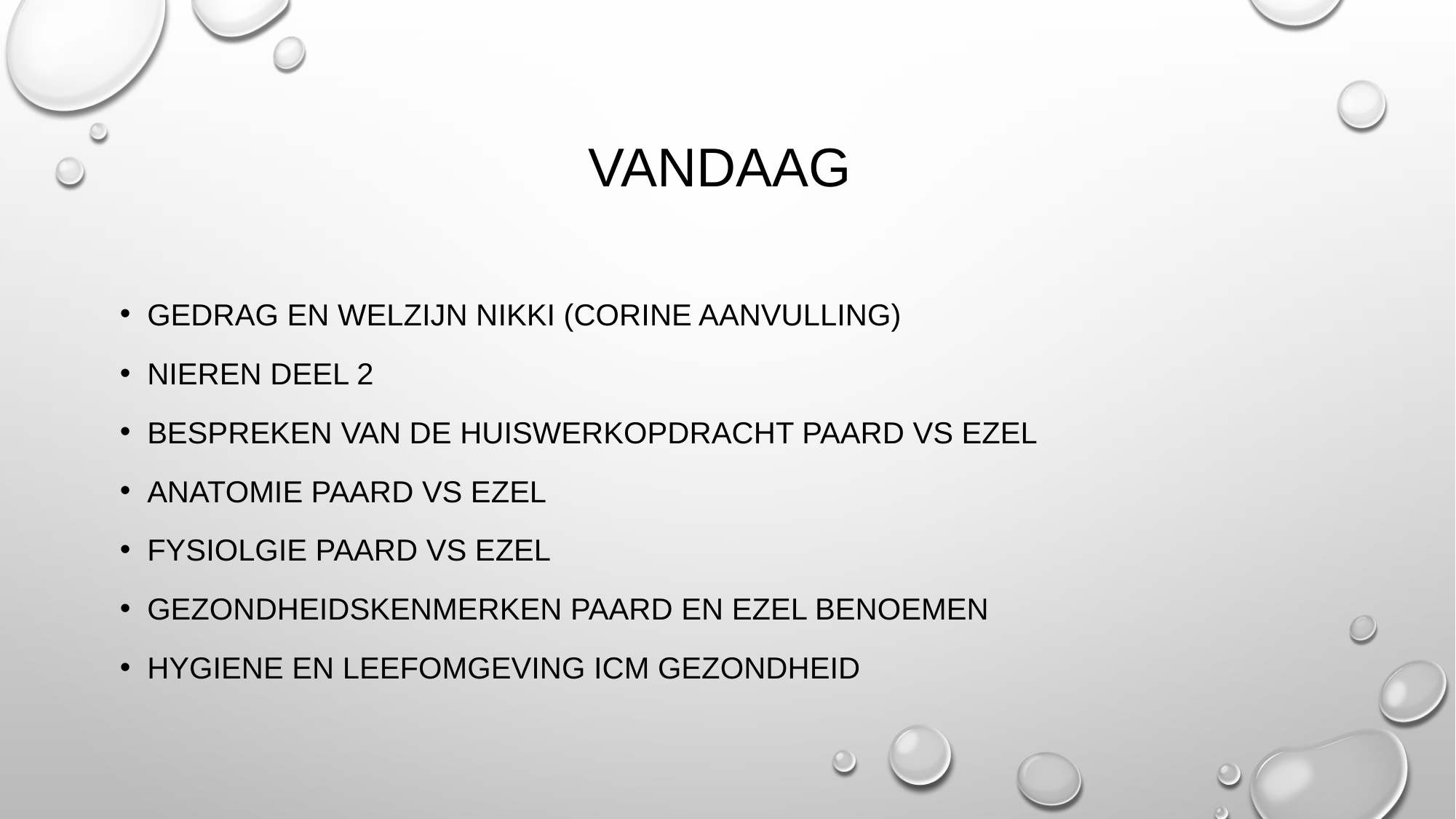

# Vandaag
gedrag en welzijn Nikki (corine aanvulling)
Nieren deel 2
Bespreken van de huiswerkopdracht paard vs ezel
Anatomie paard vs ezel
Fysiolgie paard vs ezel
Gezondheidskenmerken paard en ezel benoemen
Hygiene en leefomgeving icm gezondheid